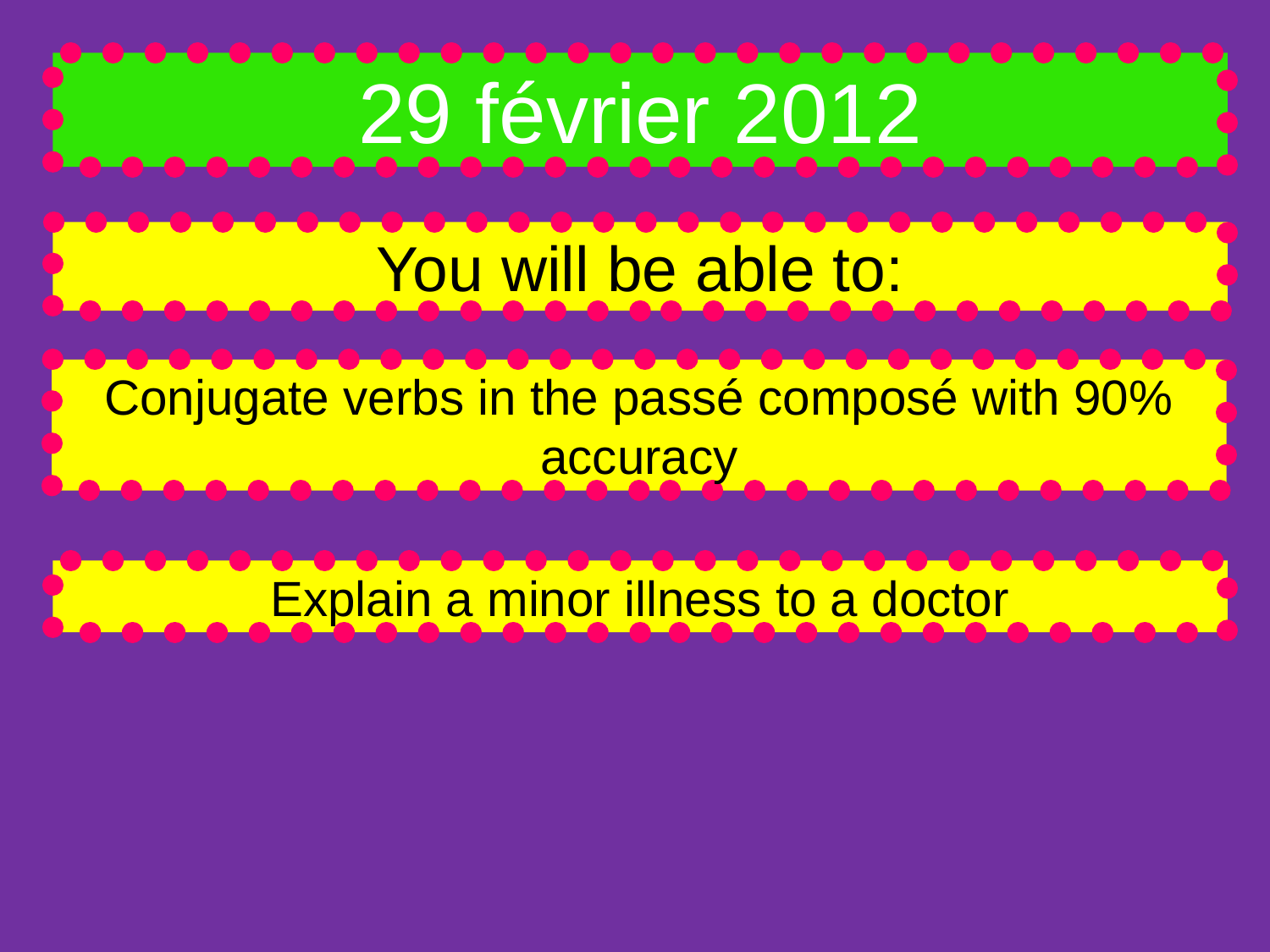

29 février 2012
You will be able to:
Conjugate verbs in the passé composé with 90% accuracy
Explain a minor illness to a doctor